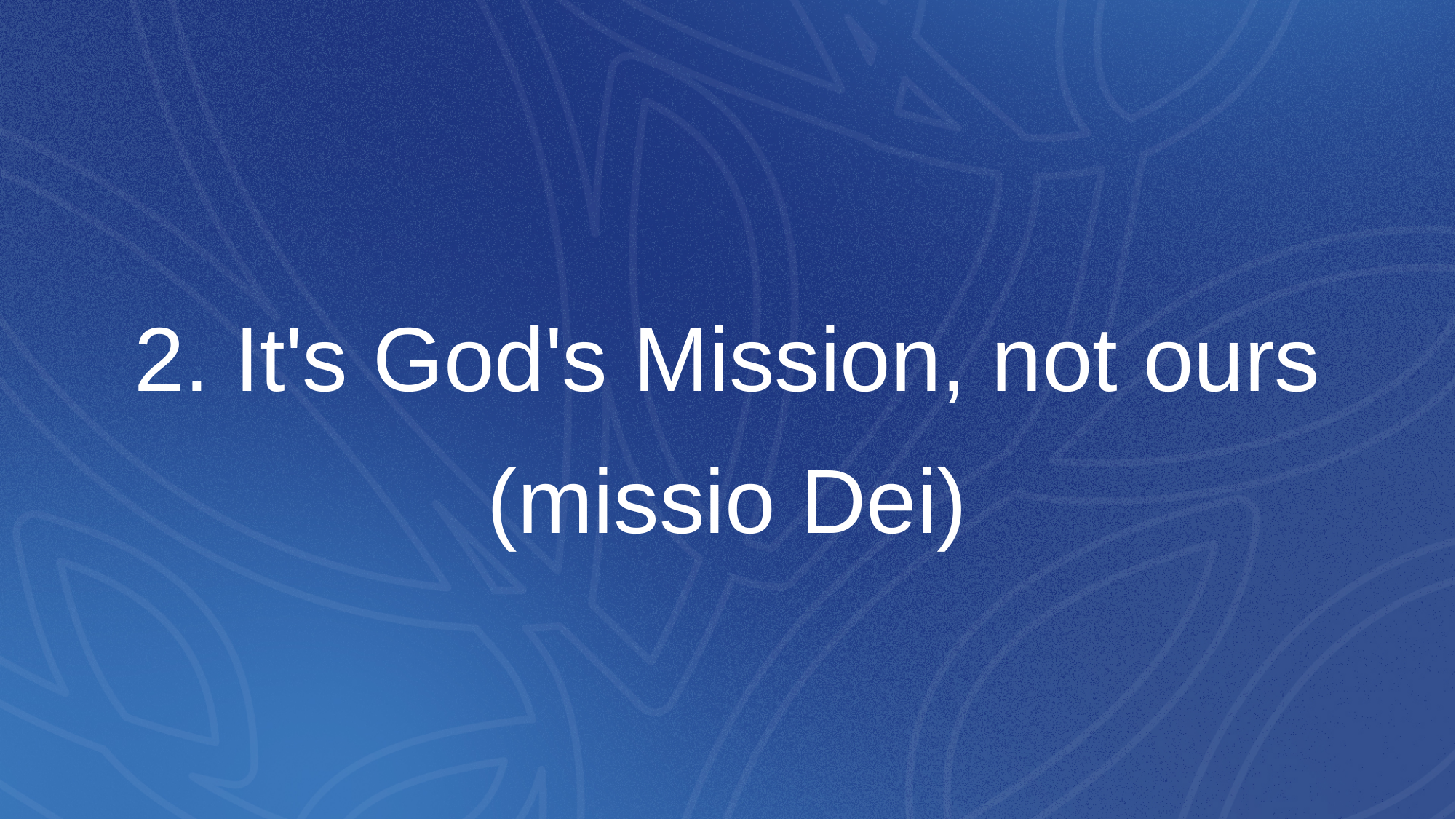

# 2. It's God's Mission, not ours (missio Dei)